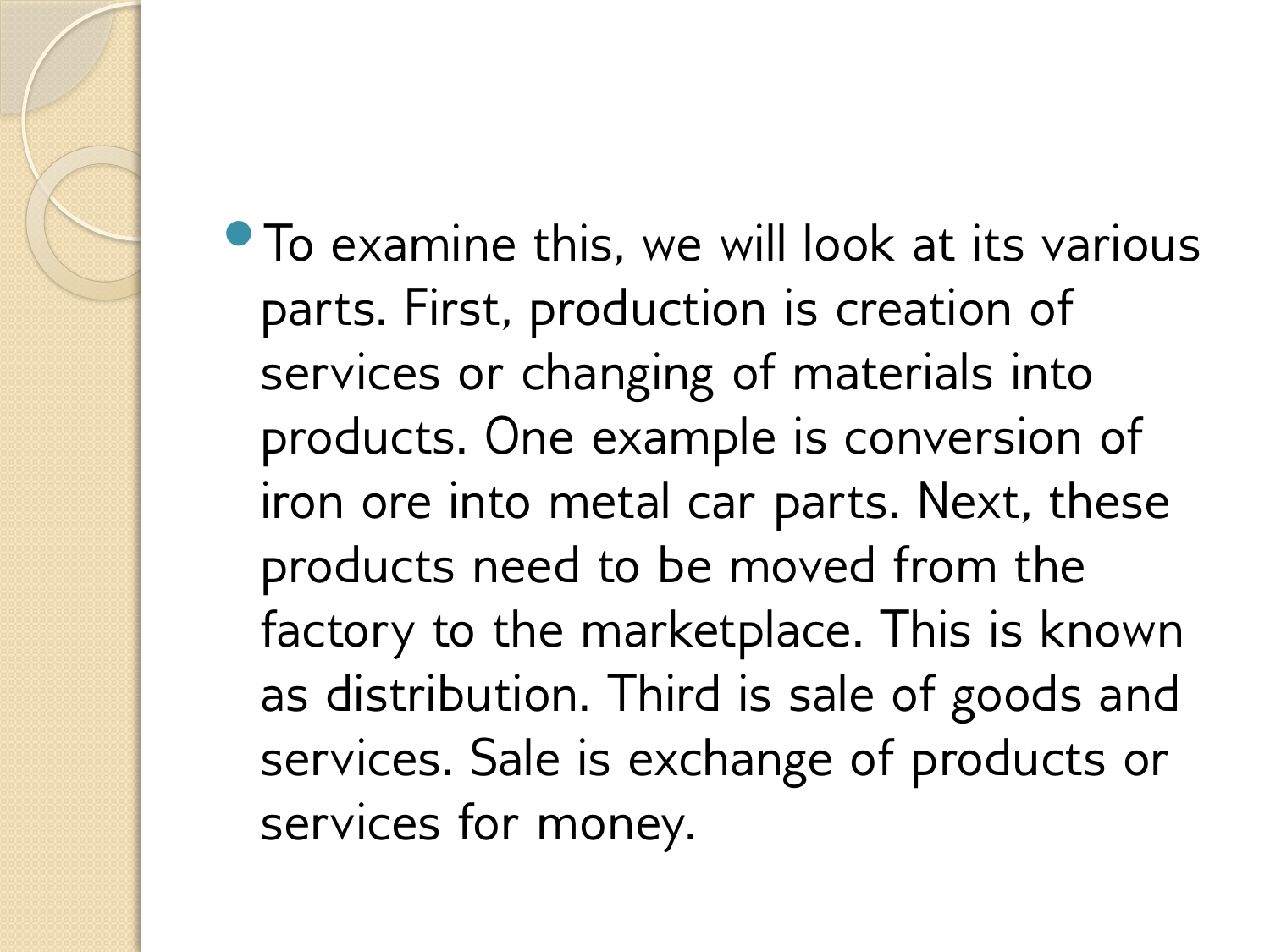

#
To examine this, we will look at its various parts. First, production is creation of services or changing of materials into products. One example is conversion of iron ore into metal car parts. Next, these products need to be moved from the factory to the marketplace. This is known as distribution. Third is sale of goods and services. Sale is exchange of products or services for money.